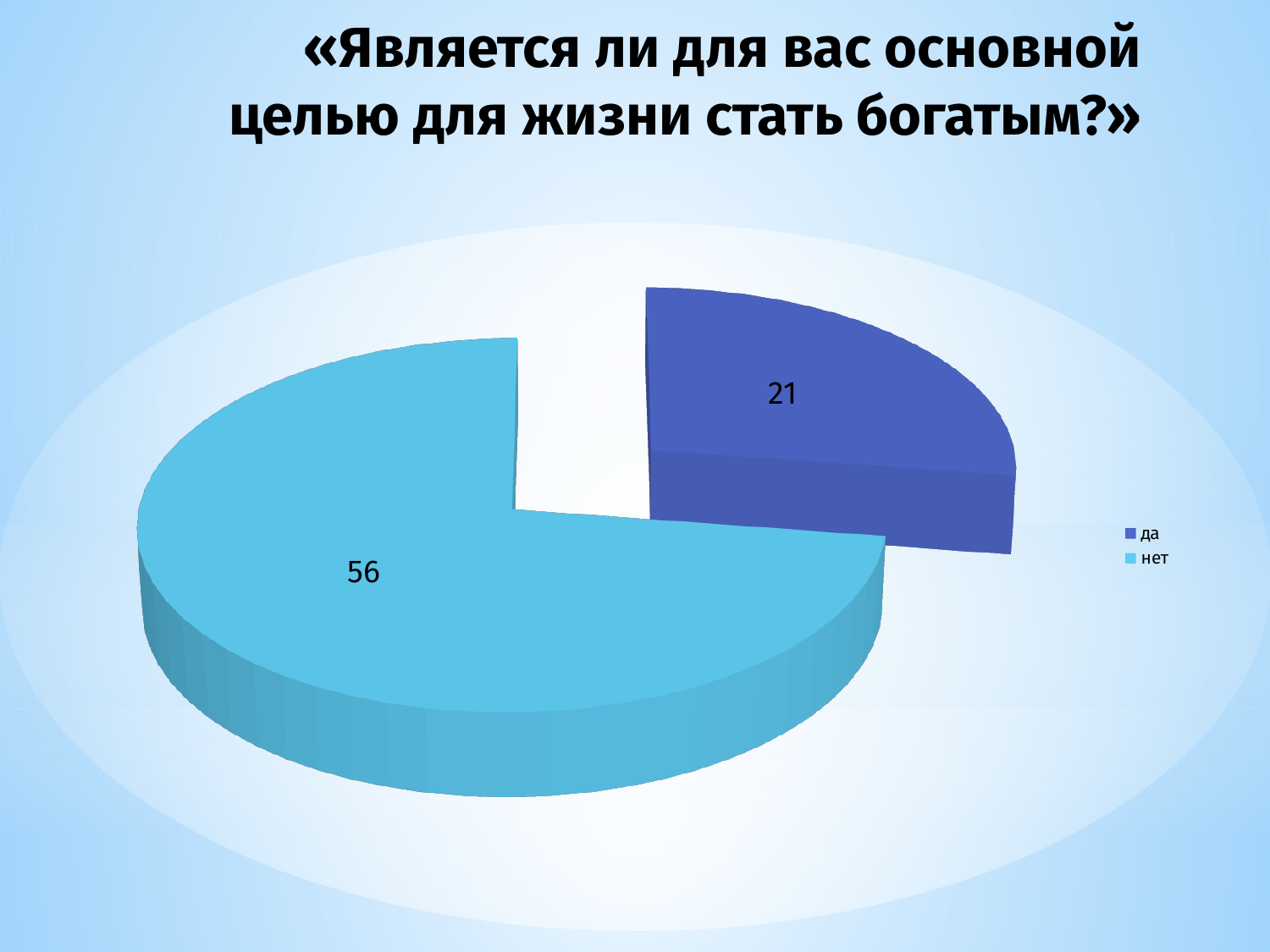

# «Является ли для вас основной целью для жизни стать богатым?»

[unsupported chart]